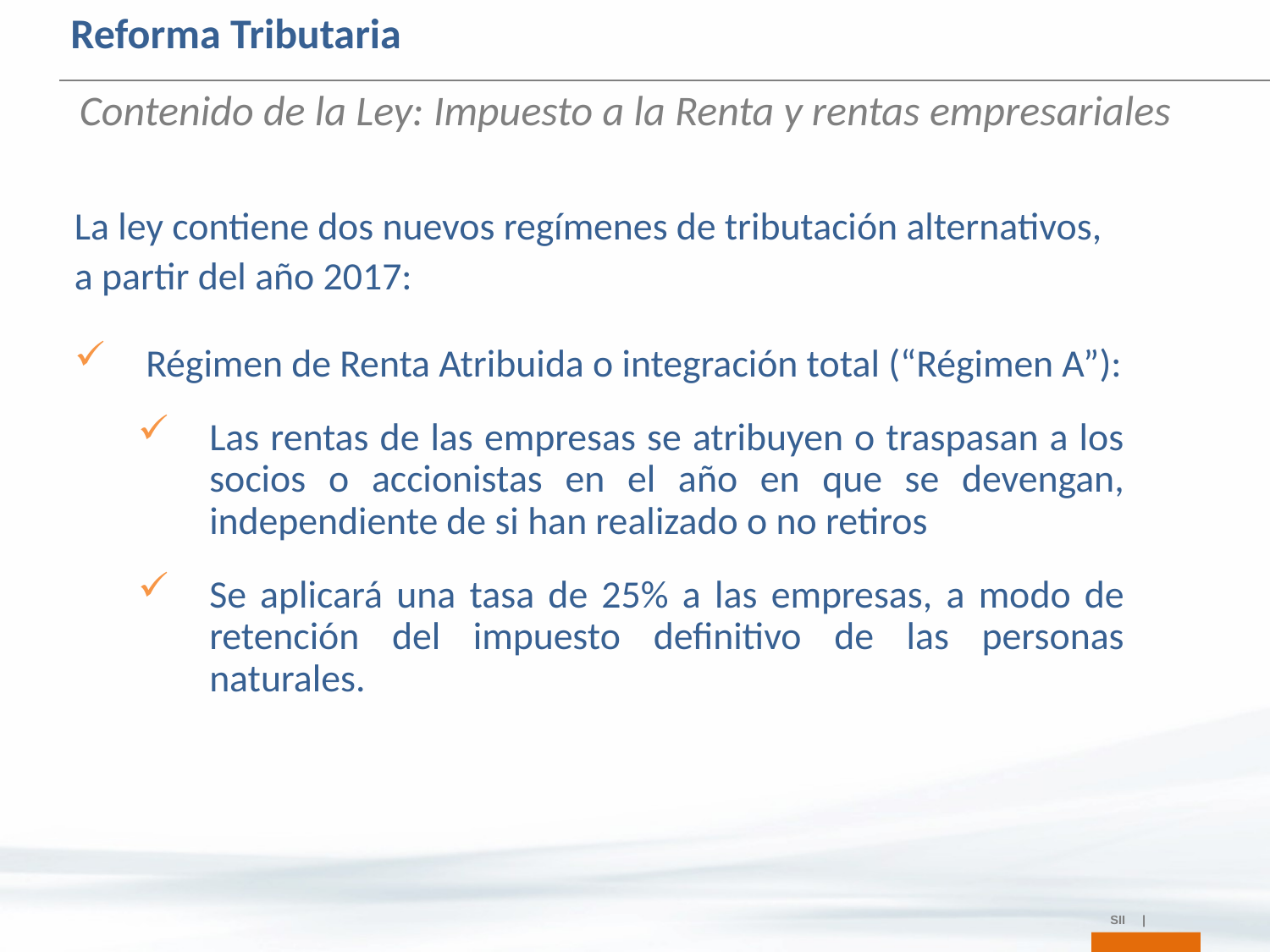

Reforma Tributaria
Contenido de la Ley: Impuesto a la Renta y rentas empresariales

La ley contiene dos nuevos regímenes de tributación alternativos, a partir del año 2017:
Régimen de Renta Atribuida o integración total (“Régimen A”):
Las rentas de las empresas se atribuyen o traspasan a los socios o accionistas en el año en que se devengan, independiente de si han realizado o no retiros
Se aplicará una tasa de 25% a las empresas, a modo de retención del impuesto definitivo de las personas naturales.

SII     |